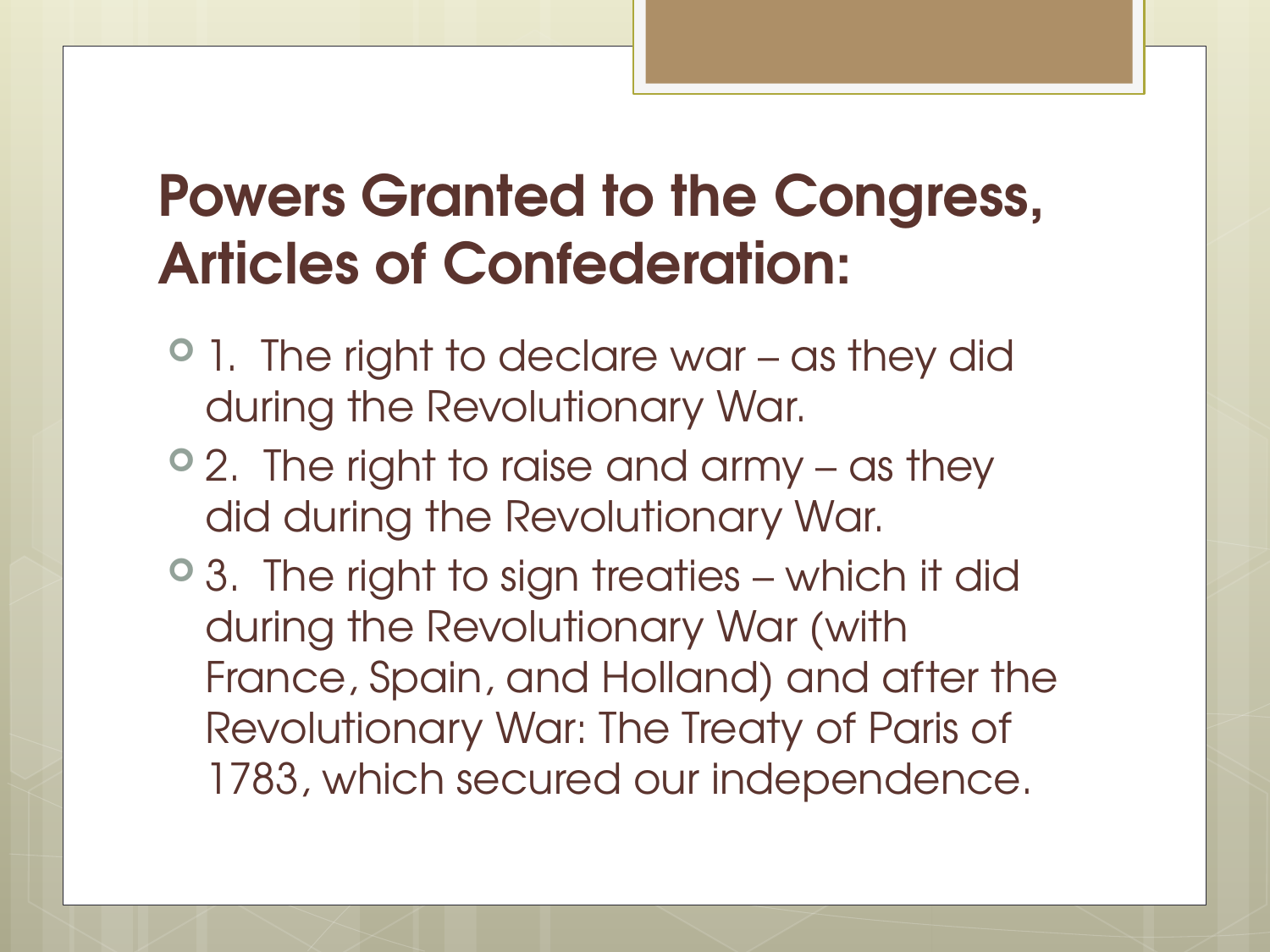

# Powers Granted to the Congress, Articles of Confederation:
1.  The right to declare war – as they did during the Revolutionary War.
2.  The right to raise and army – as they did during the Revolutionary War.
3.  The right to sign treaties – which it did during the Revolutionary War (with France, Spain, and Holland) and after the Revolutionary War: The Treaty of Paris of 1783, which secured our independence.